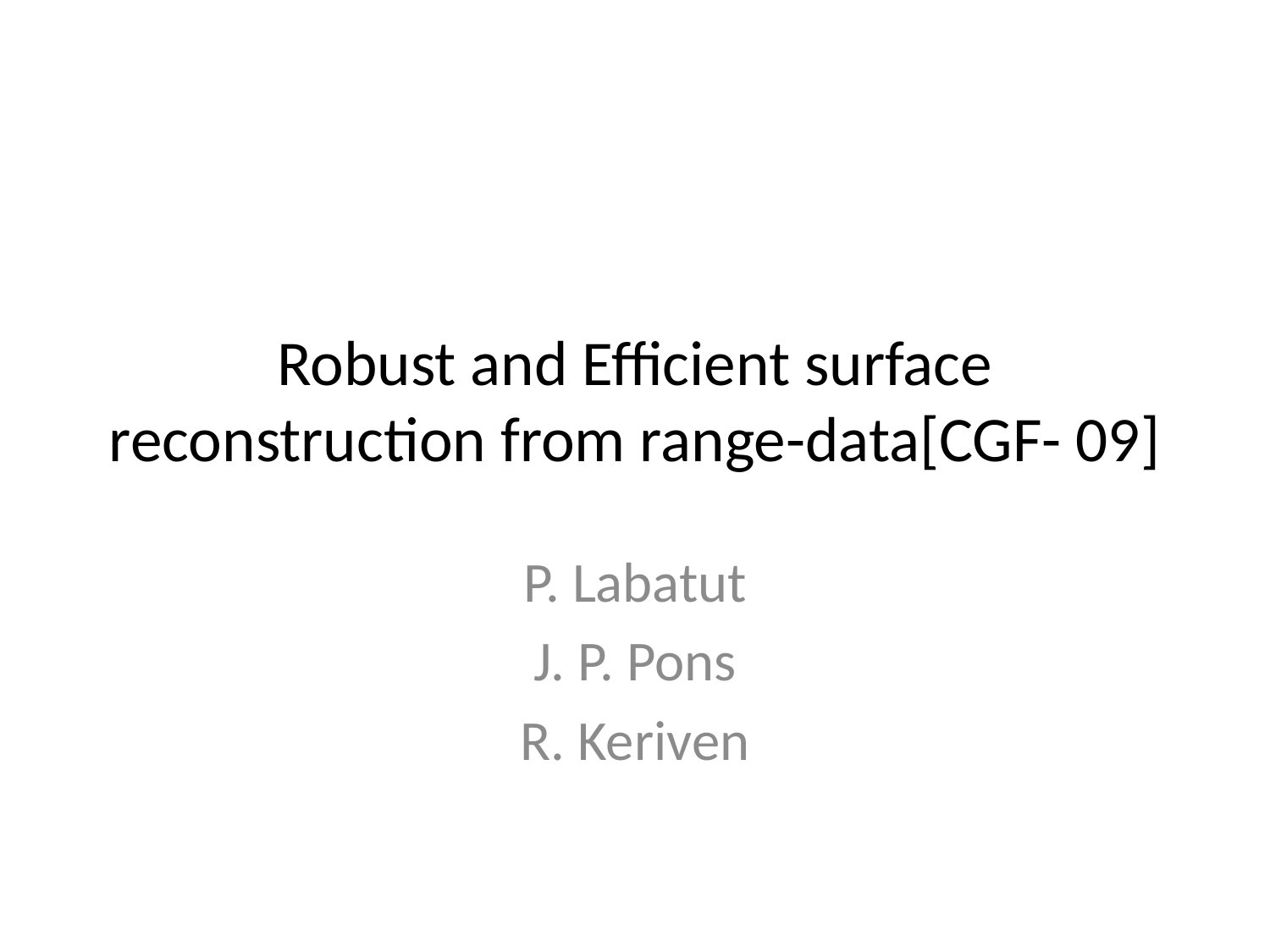

# Robust and Efficient surface reconstruction from range-data[CGF- 09]
P. Labatut
J. P. Pons
R. Keriven